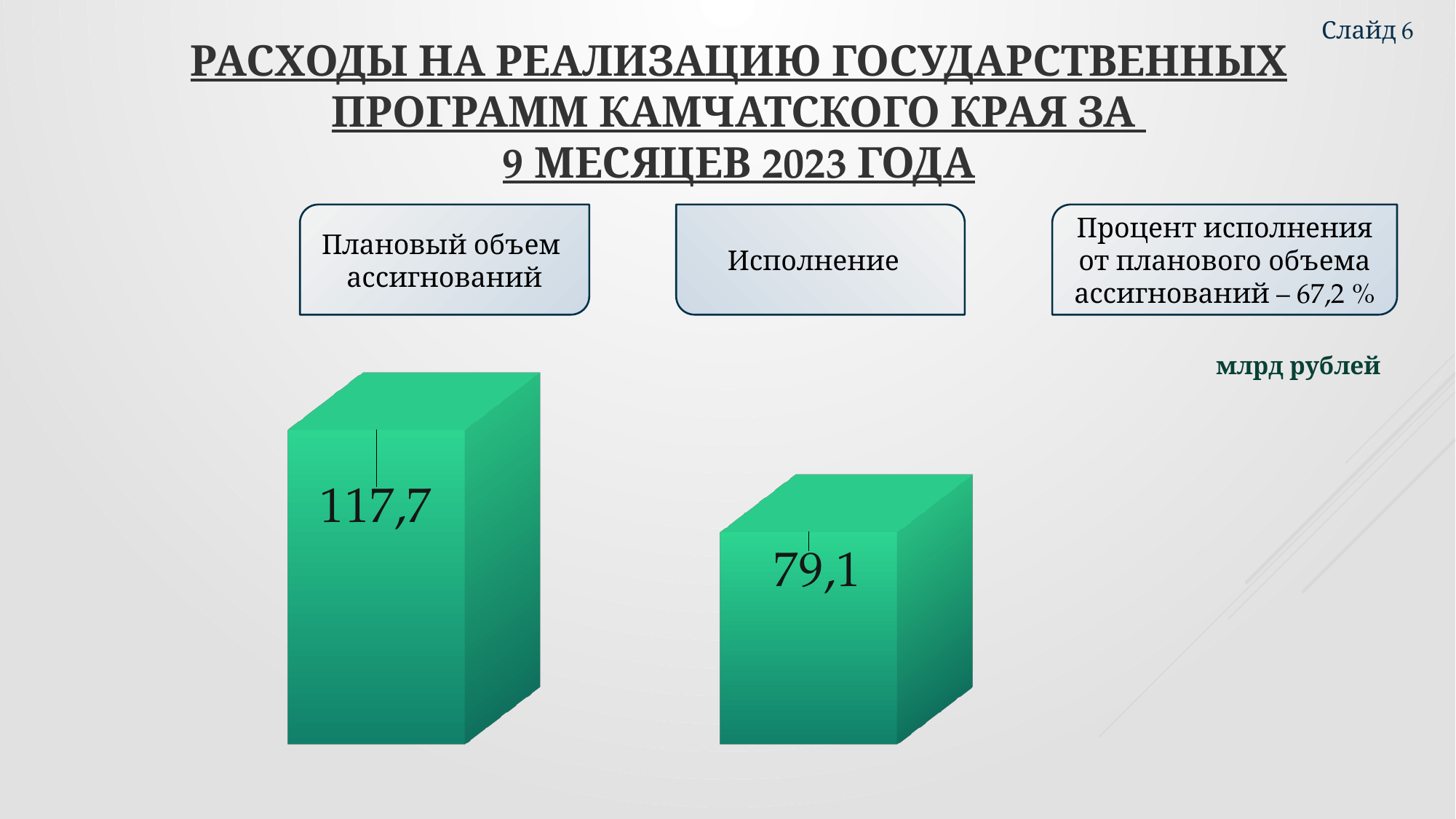

Слайд 6
# Расходы на реализацию государственных программ Камчатского края за 9 месяцев 2023 года

[unsupported chart]

Плановый объем
ассигнований
Исполнение
Процент исполнения от планового объема ассигнований – 67,2 %
млрд рублей